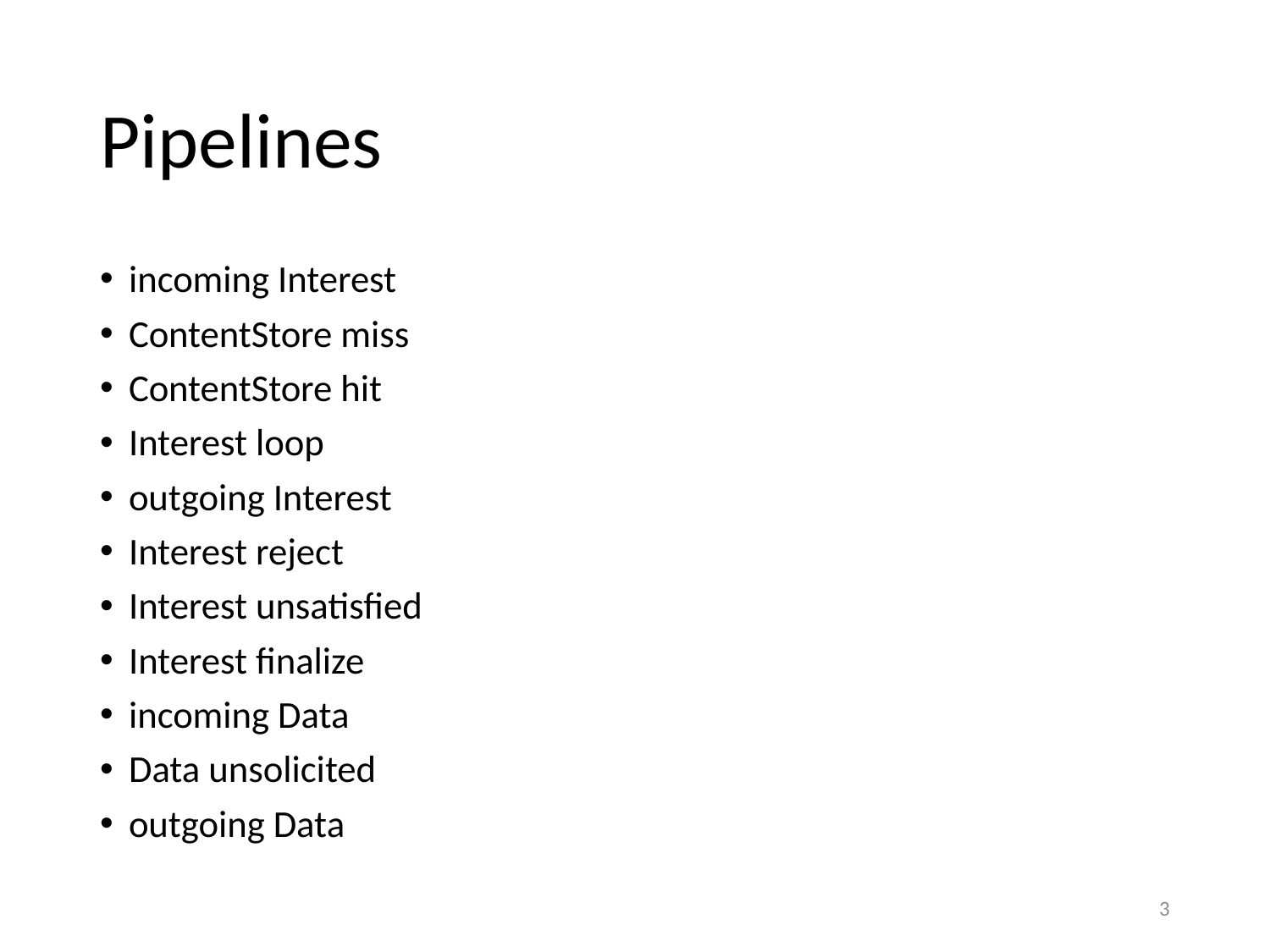

# Pipelines
incoming Interest
ContentStore miss
ContentStore hit
Interest loop
outgoing Interest
Interest reject
Interest unsatisfied
Interest finalize
incoming Data
Data unsolicited
outgoing Data
3